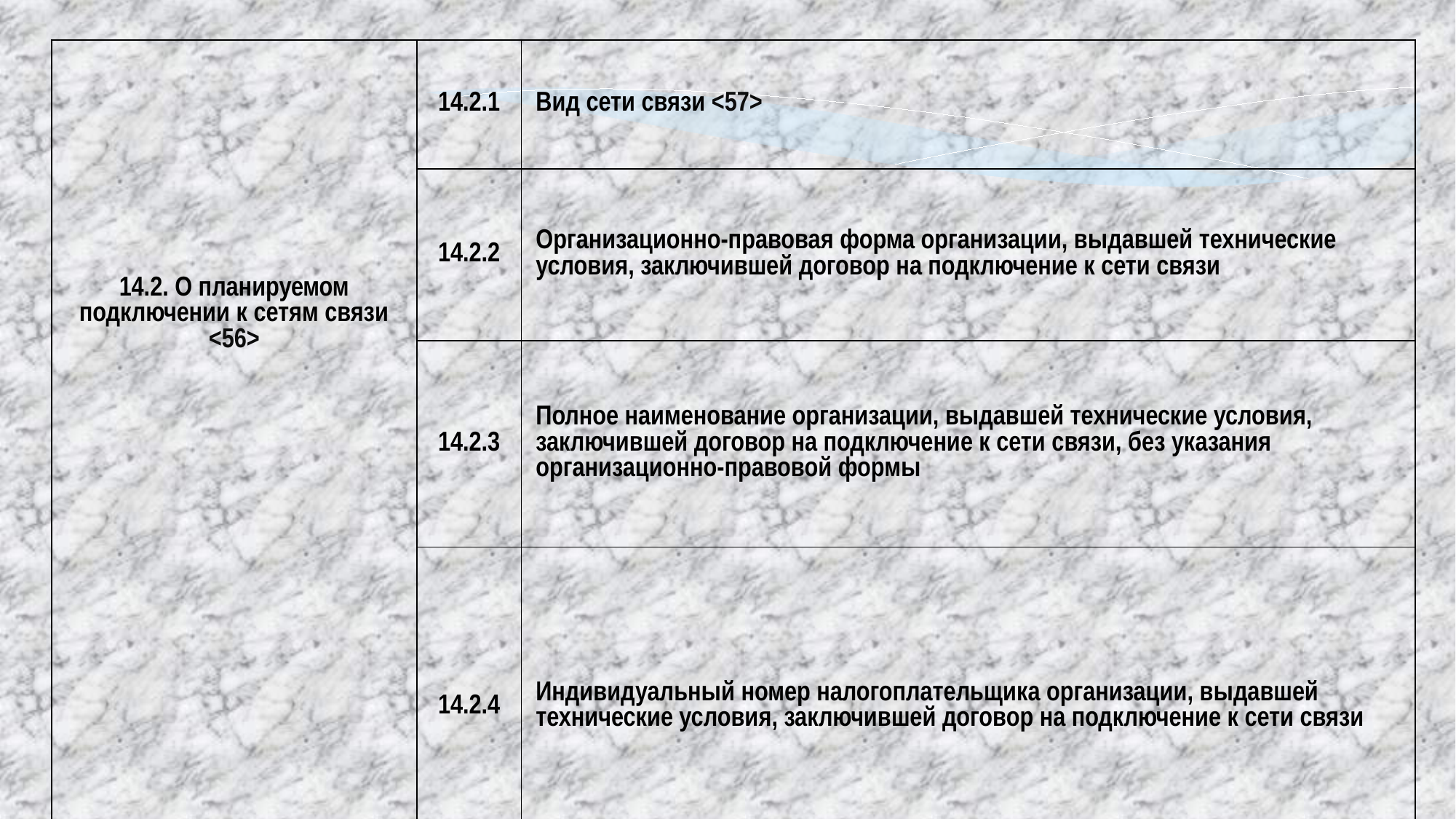

| 14.2. О планируемом подключении к сетям связи <56> | 14.2.1 | Вид сети связи <57> |
| --- | --- | --- |
|  | 14.2.2 | Организационно-правовая форма организации, выдавшей технические условия, заключившей договор на подключение к сети связи |
|  | 14.2.3 | Полное наименование организации, выдавшей технические условия, заключившей договор на подключение к сети связи, без указания организационно-правовой формы |
|  | 14.2.4 | Индивидуальный номер налогоплательщика организации, выдавшей технические условия, заключившей договор на подключение к сети связи |